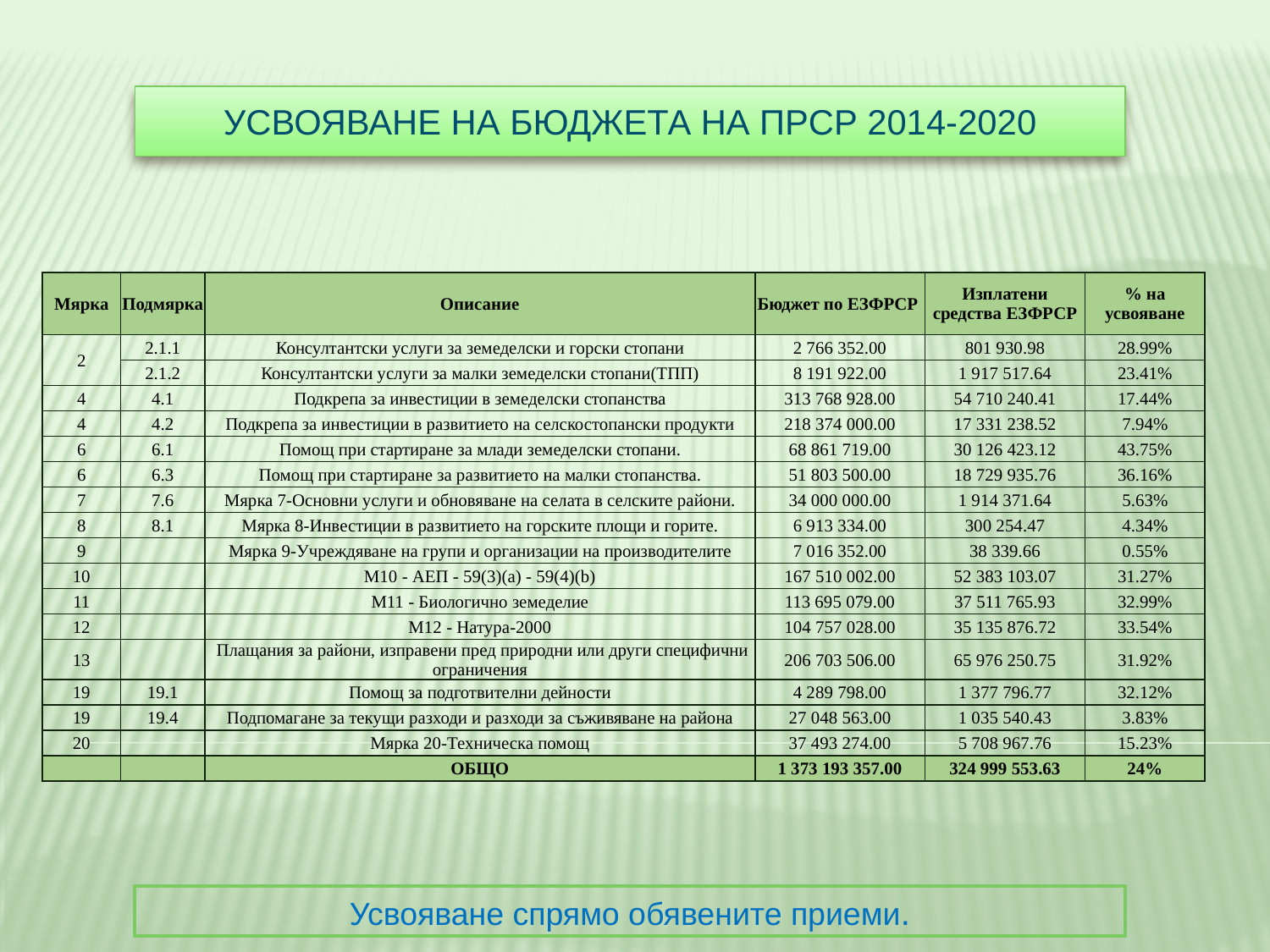

# Усвояване на бюджета на ПРСР 2014-2020
| Мярка | Подмярка | Описание | Бюджет по ЕЗФРСР | Изплатени средства ЕЗФРСР | % на усвояване |
| --- | --- | --- | --- | --- | --- |
| 2 | 2.1.1 | Консултантски услуги за земеделски и горски стопани | 2 766 352.00 | 801 930.98 | 28.99% |
|  | 2.1.2 | Консултантски услуги за малки земеделски стопани(TПП) | 8 191 922.00 | 1 917 517.64 | 23.41% |
| 4 | 4.1 | Подкрепа за инвестиции в земеделски стопанства | 313 768 928.00 | 54 710 240.41 | 17.44% |
| 4 | 4.2 | Подкрепа за инвестиции в развитието на селскостопански продукти | 218 374 000.00 | 17 331 238.52 | 7.94% |
| 6 | 6.1 | Помощ при стартиране за млади земеделски стопани. | 68 861 719.00 | 30 126 423.12 | 43.75% |
| 6 | 6.3 | Помощ при стартиране за развитието на малки стопанства. | 51 803 500.00 | 18 729 935.76 | 36.16% |
| 7 | 7.6 | Мярка 7-Основни услуги и обновяване на селата в селските райони. | 34 000 000.00 | 1 914 371.64 | 5.63% |
| 8 | 8.1 | Мярка 8-Инвестиции в развитието на горските площи и горите. | 6 913 334.00 | 300 254.47 | 4.34% |
| 9 |  | Мярка 9-Учреждяване на групи и организации на производителите | 7 016 352.00 | 38 339.66 | 0.55% |
| 10 |  | М10 - АЕП - 59(3)(a) - 59(4)(b) | 167 510 002.00 | 52 383 103.07 | 31.27% |
| 11 |  | М11 - Биологично земеделие | 113 695 079.00 | 37 511 765.93 | 32.99% |
| 12 |  | М12 - Натура-2000 | 104 757 028.00 | 35 135 876.72 | 33.54% |
| 13 |  | Плащания за райони, изправени пред природни или други специфични ограничения | 206 703 506.00 | 65 976 250.75 | 31.92% |
| 19 | 19.1 | Помощ за подготвителни дейности | 4 289 798.00 | 1 377 796.77 | 32.12% |
| 19 | 19.4 | Подпомагане за текущи разходи и разходи за съживяване на района | 27 048 563.00 | 1 035 540.43 | 3.83% |
| 20 |  | Мярка 20-Техническа помощ | 37 493 274.00 | 5 708 967.76 | 15.23% |
|  |  | ОБЩО | 1 373 193 357.00 | 324 999 553.63 | 24% |
Усвояване спрямо обявените приеми.